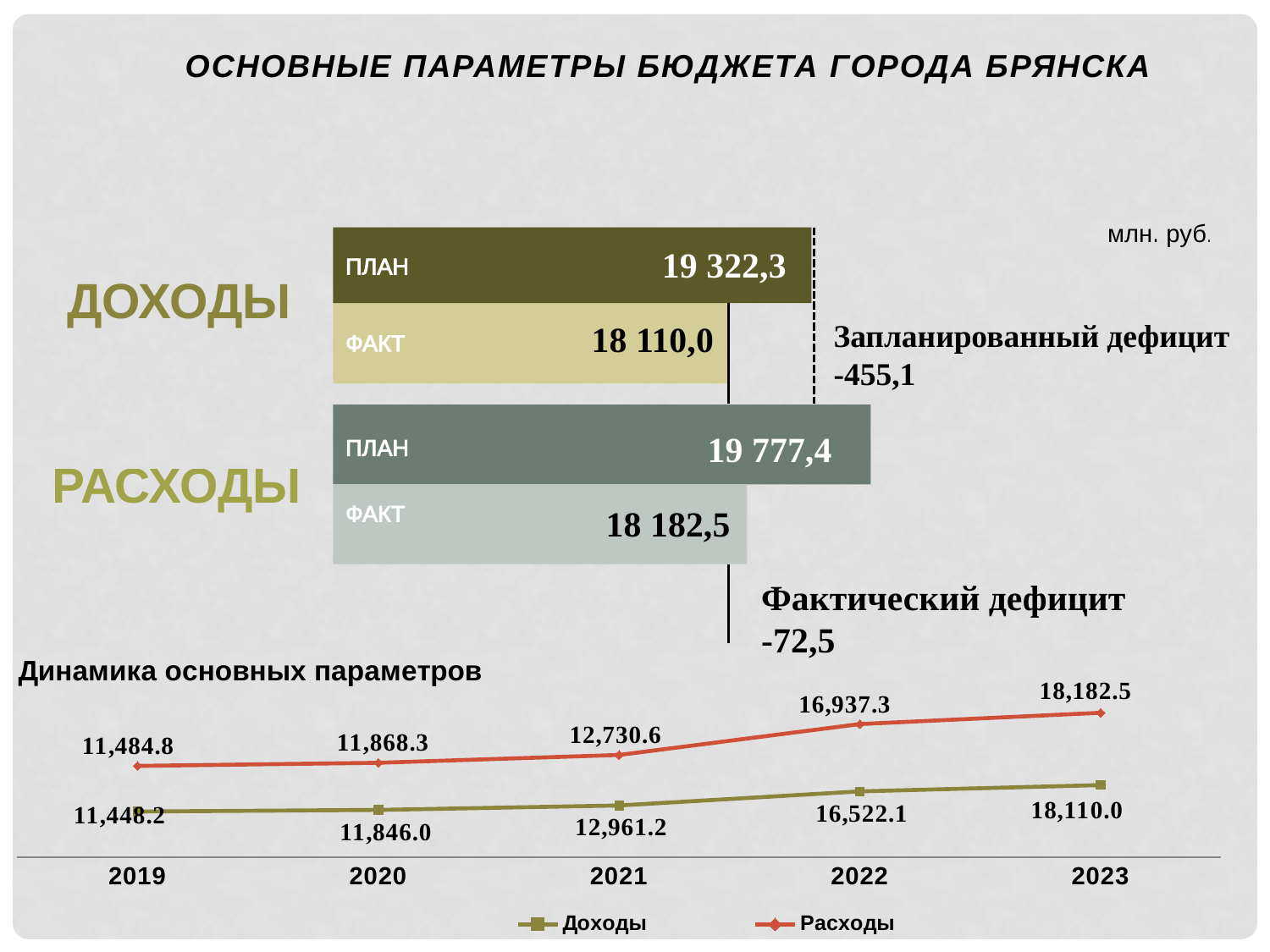

ОСНОВНЫЕ ПАРАМЕТРЫ БЮДЖЕТА ГОРОДА БРЯНСКА
млн. руб.

ПЛАН

19 322,3
ДОХОДЫ
ФАКТ
Запланированный дефицит
-455,1
18 110,0

ПЛАН

19 777,4
РАСХОДЫ
ФАКТ

18 182,5
Фактический дефицит
-72,5

### Chart: Динамика основных параметров

| Category | Доходы | Расходы |
|---|---|---|
| 2019 | 11448.22 | 11484.75 |
| 2020 | 11845.99 | 11868.25 |
| 2021 | 12961.16 | 12730.57 |
| 2022 | 16522.14 | 16937.31 |
| 2023 | 18110.0 | 18182.5 |
2